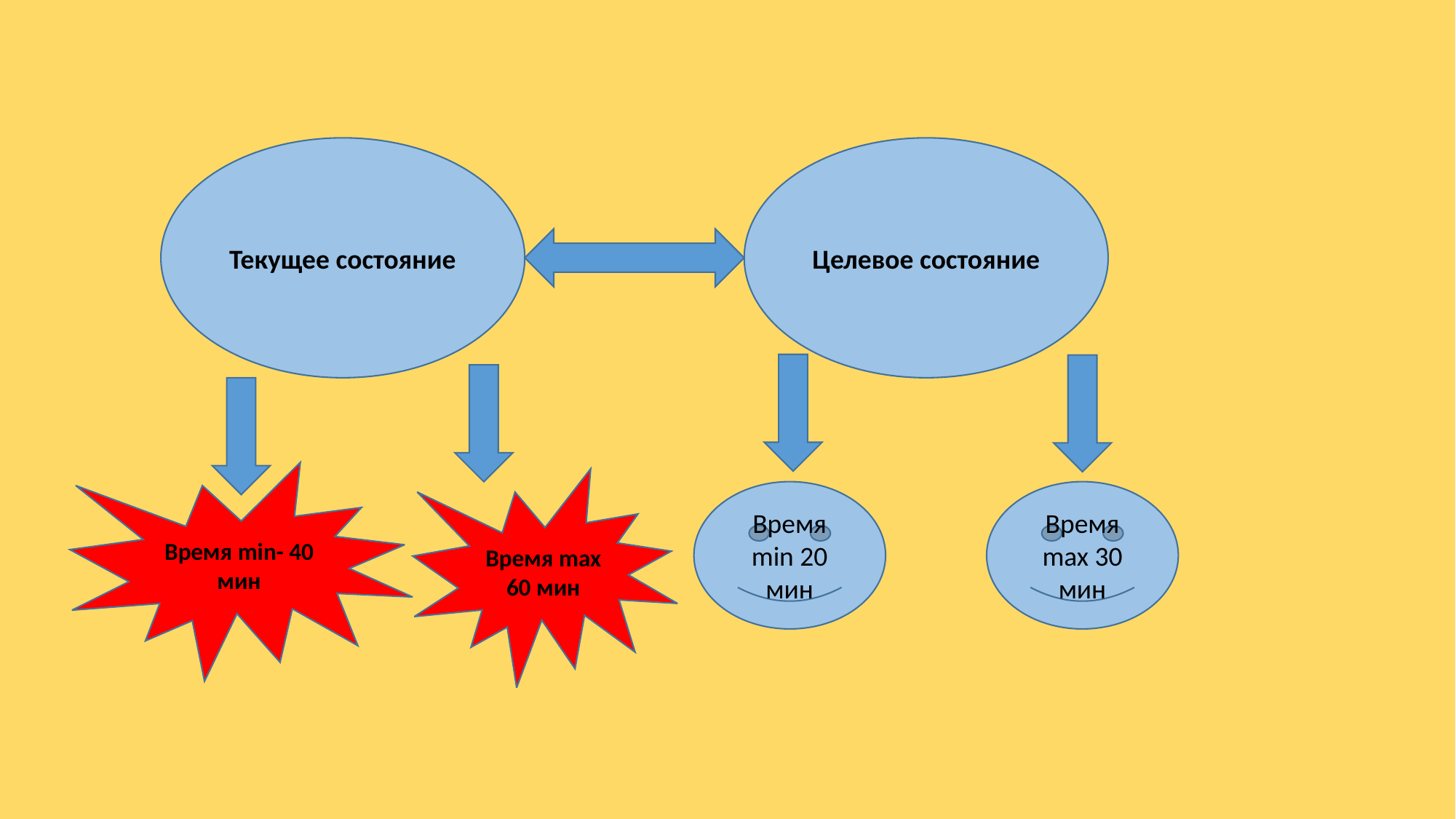

Текущее состояние
Целевое состояние

Время min- 40 мин
Время max 60 мин
Время min 20 мин
Время max 30 мин